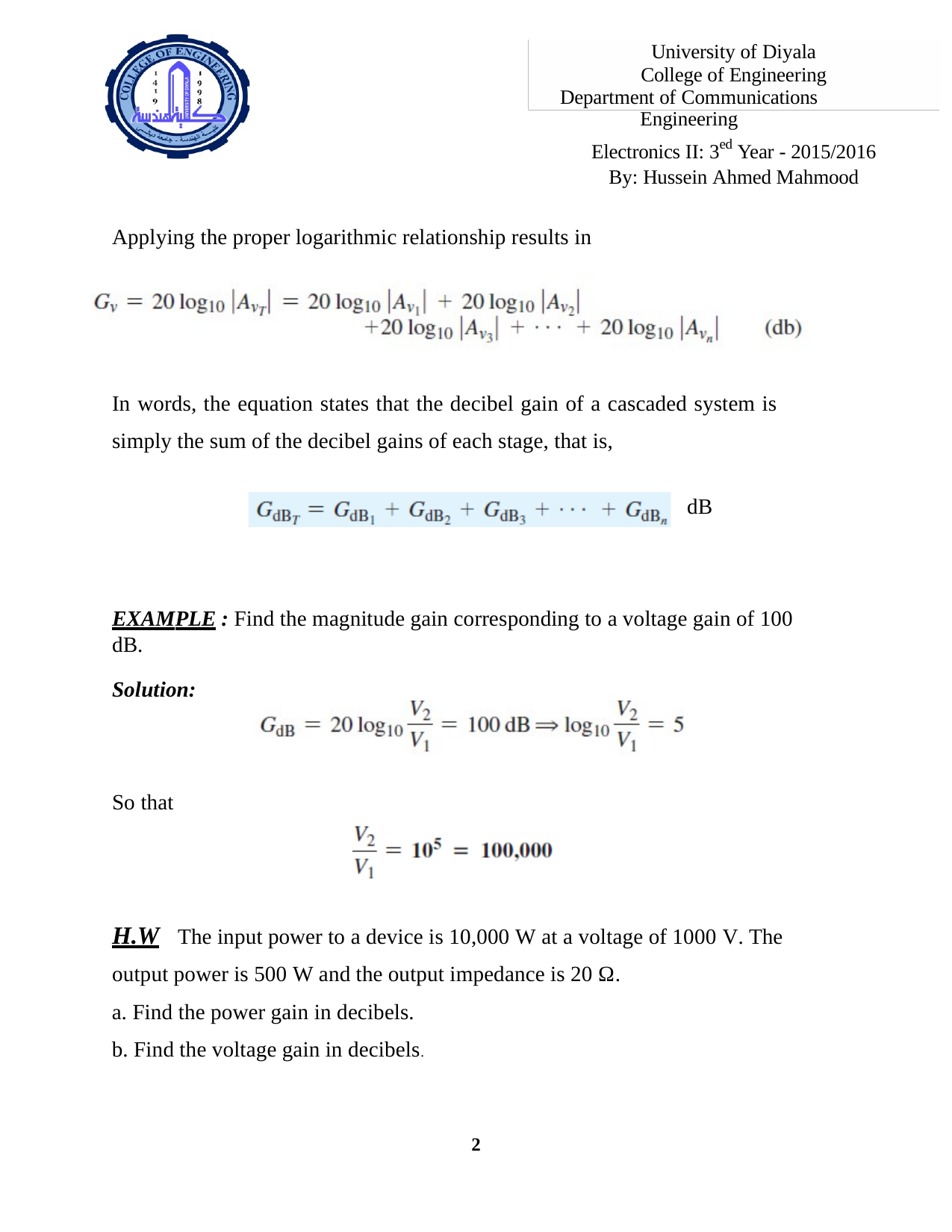

University of Diyala College of Engineering
Department of Communications Engineering
Electronics II: 3ed Year - 2015/2016 By: Hussein Ahmed Mahmood

Applying the proper logarithmic relationship results in

In words, the equation states that the decibel gain of a cascaded system is simply the sum of the decibel gains of each stage, that is,

dB

EXAMPLE : Find the magnitude gain corresponding to a voltage gain of 100 dB.

Solution:

So that

H.W	The input power to a device is 10,000 W at a voltage of 1000 V. The output power is 500 W and the output impedance is 20 Ω.

Find the power gain in decibels.

Find the voltage gain in decibels.
2